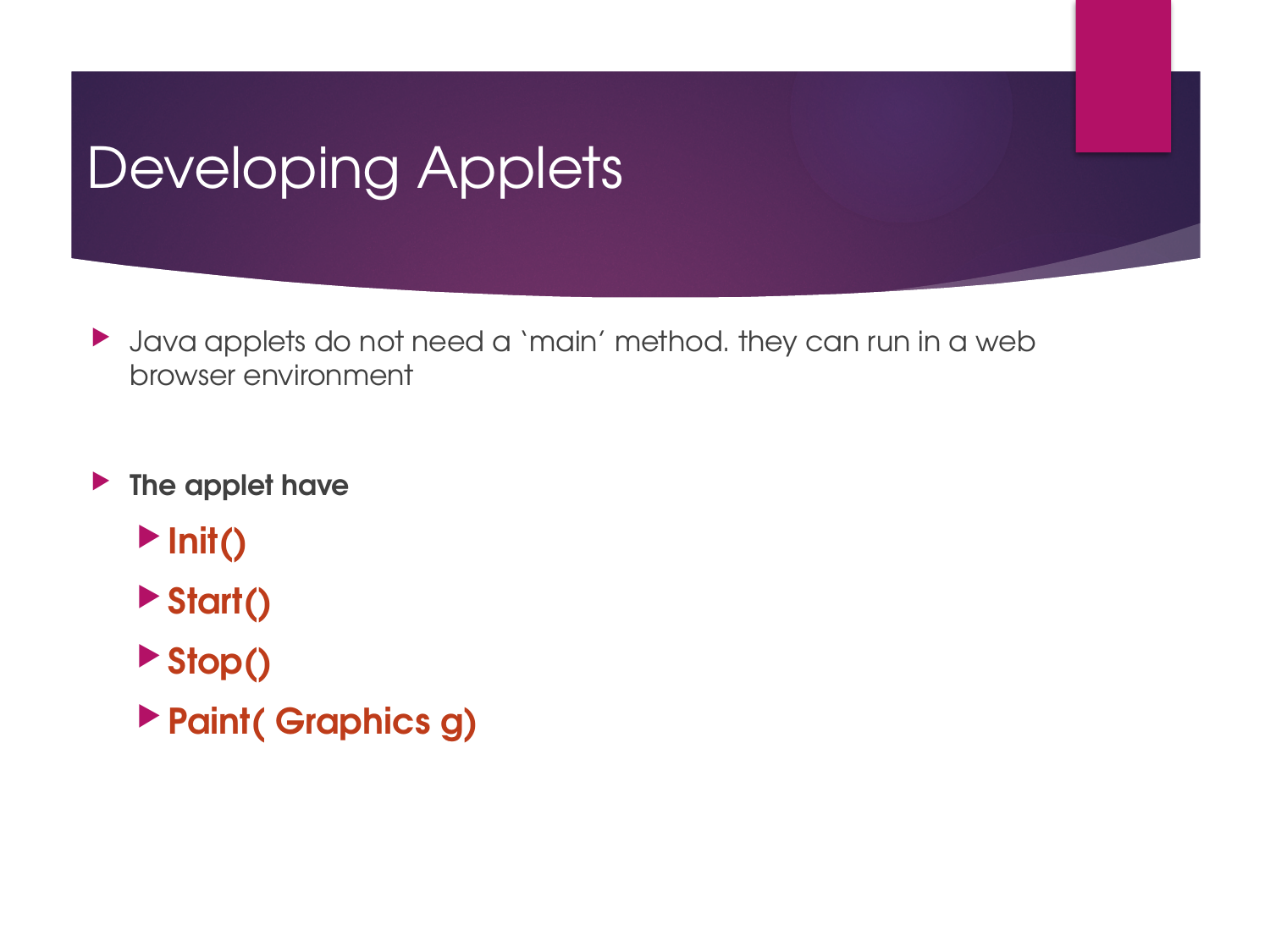

# Developing Applets
Java applets do not need a ‘main’ method. they can run in a web browser environment

The applet have
Init()
Start()
Stop()
Paint( Graphics g)